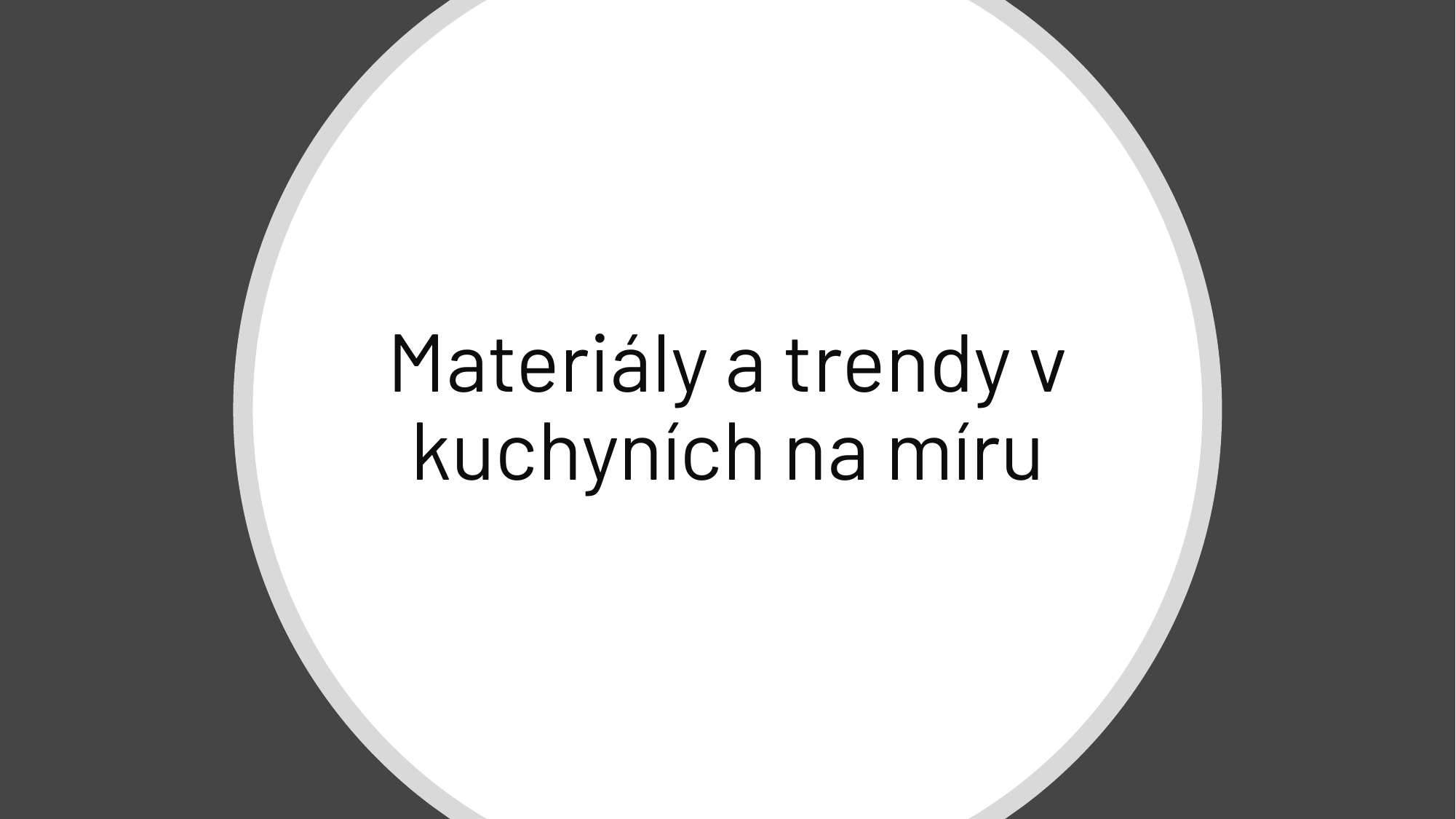

# Materiály a trendy v kuchyních na míru